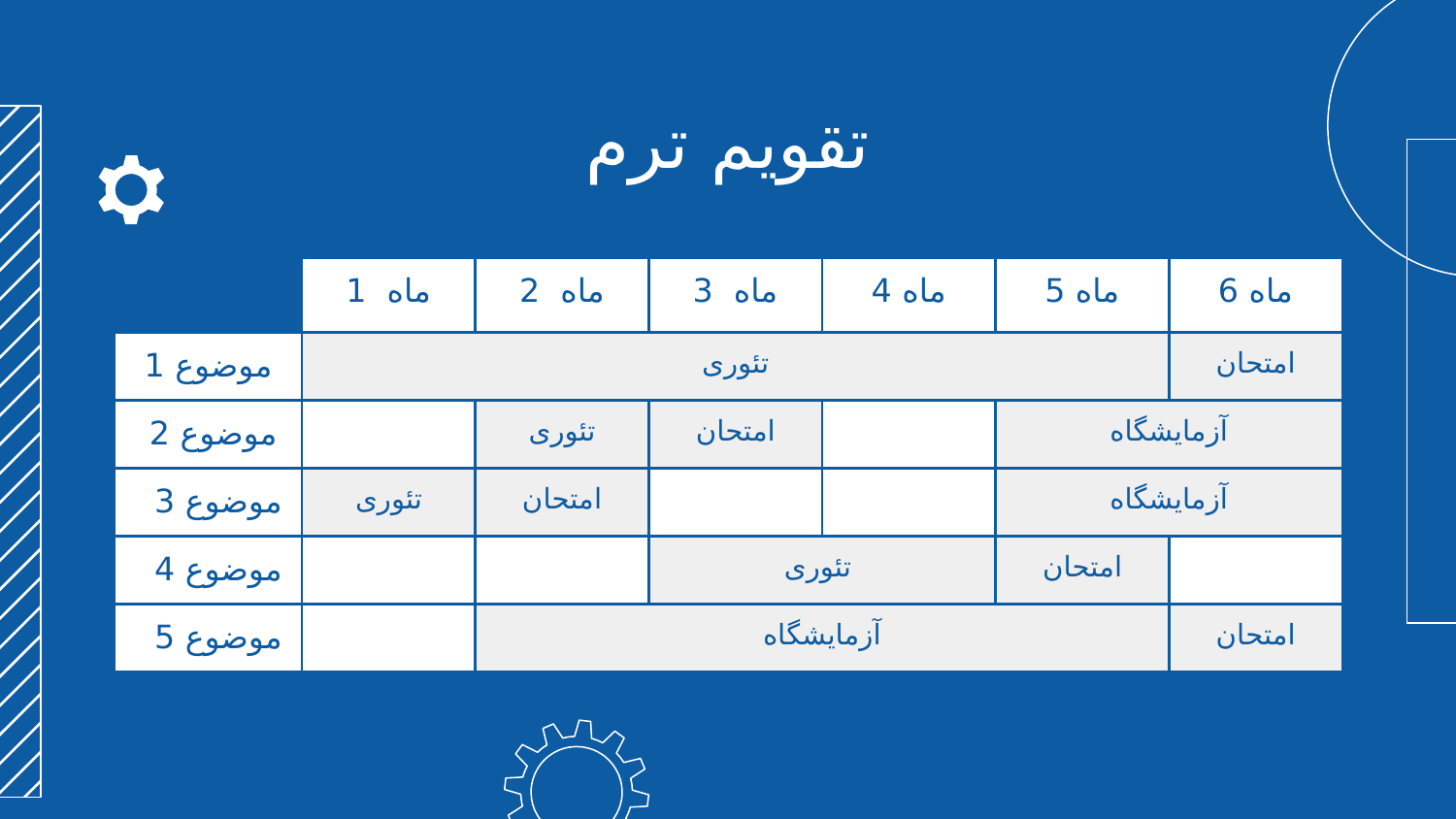

# تقویم ترم

|  | ماه 1 | ماه 2 | ماه 3 | ماه 4 | ماه 5 | ماه 6 |
| --- | --- | --- | --- | --- | --- | --- |
| موضوع 1 | تئوری |  |  |  |  | امتحان |
| موضوع 2 |  | تئوری | امتحان |  | آزمایشگاه |  |
| موضوع 3 | تئوری | امتحان |  |  | آزمایشگاه |  |
| موضوع 4 |  |  | تئوری |  | امتحان |  |
| موضوع 5 |  | آزمایشگاه |  |  |  | امتحان |